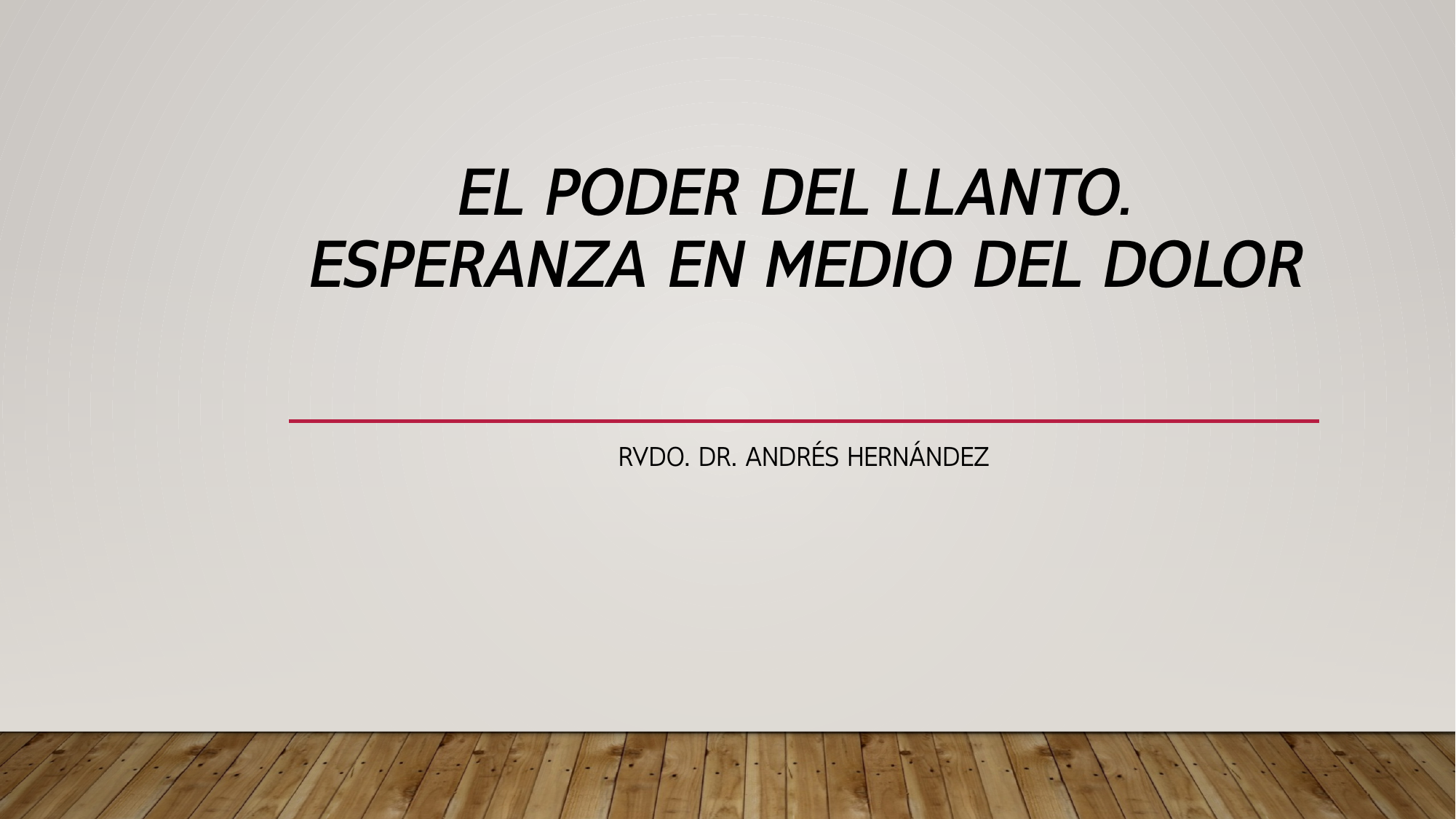

# El poder del llanto.  Esperanza en medio del dolor
Rvdo. Dr. Andrés Hernández